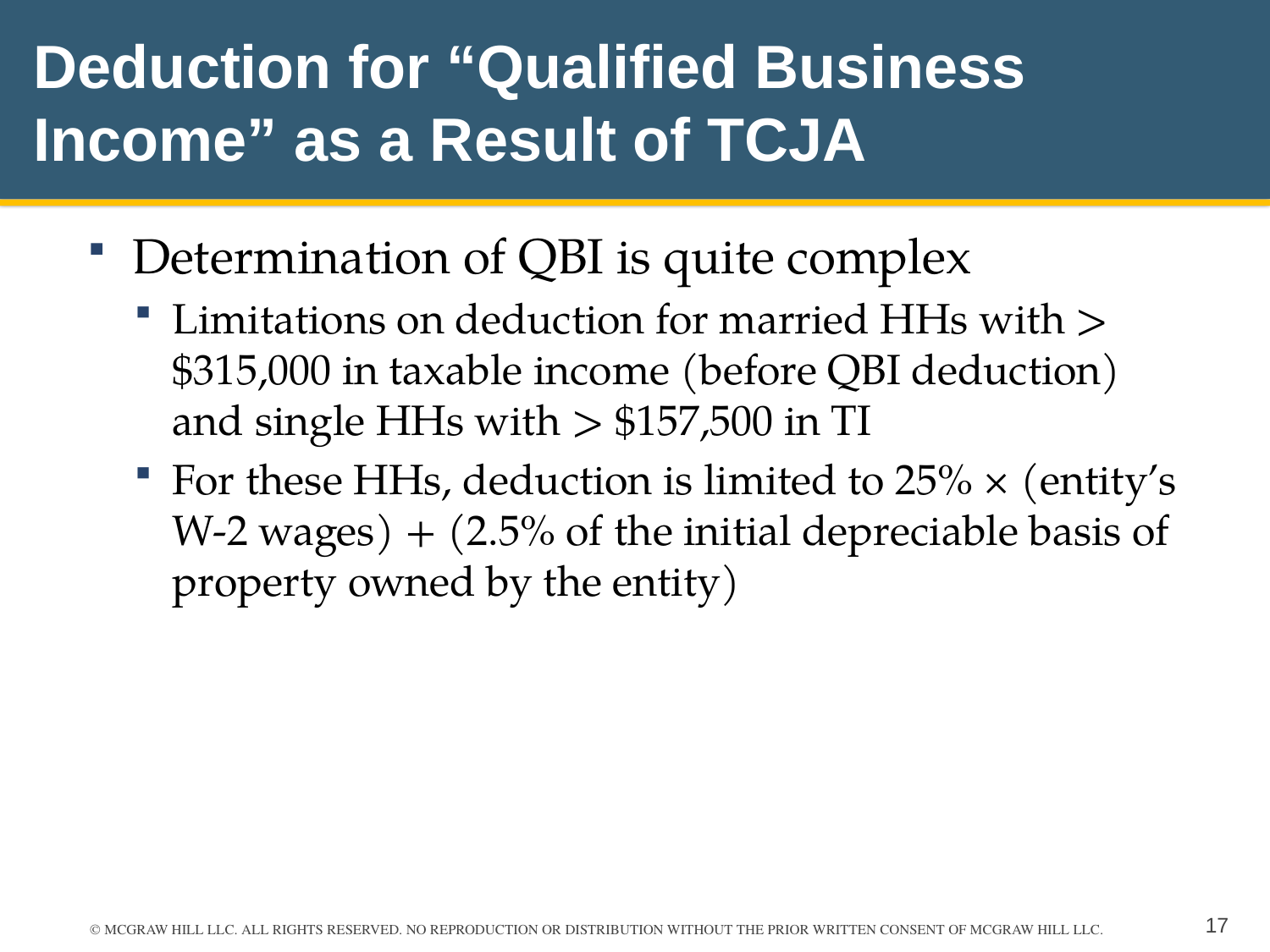

# Deduction for “Qualified Business Income” as a Result of TCJA
Determination of QBI is quite complex
Limitations on deduction for married HHs with > $315,000 in taxable income (before QBI deduction) and single HHs with > $157,500 in TI
For these HHs, deduction is limited to 25% × (entity’s W-2 wages) + (2.5% of the initial depreciable basis of property owned by the entity)
© MCGRAW HILL LLC. ALL RIGHTS RESERVED. NO REPRODUCTION OR DISTRIBUTION WITHOUT THE PRIOR WRITTEN CONSENT OF MCGRAW HILL LLC.
17